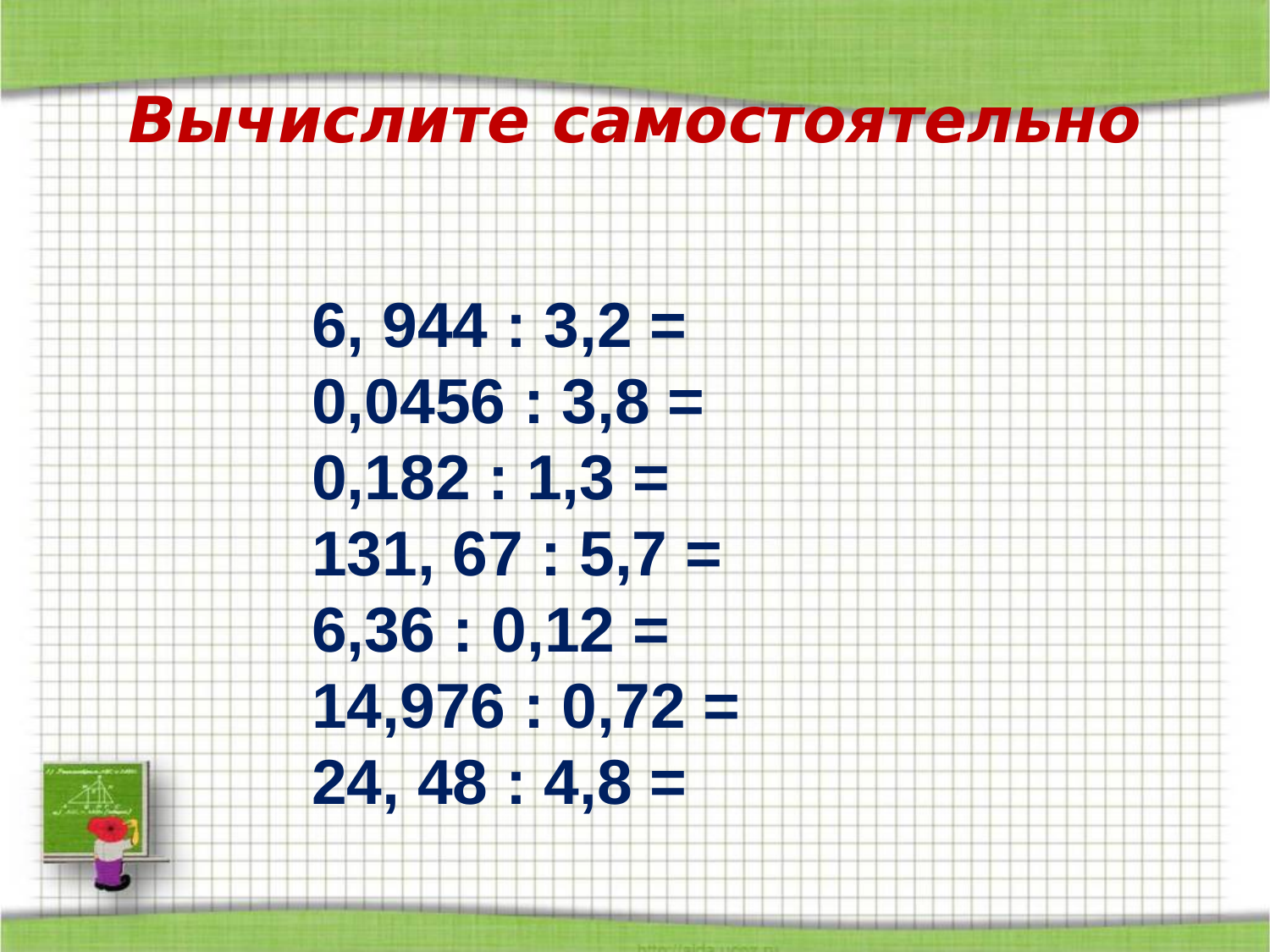

# Вычислите самостоятельно
        6, 944 : 3,2 =
        0,0456 : 3,8 =
        0,182 : 1,3 =
        131, 67 : 5,7 =
        6,36 : 0,12 =
        14,976 : 0,72 =
        24, 48 : 4,8 =